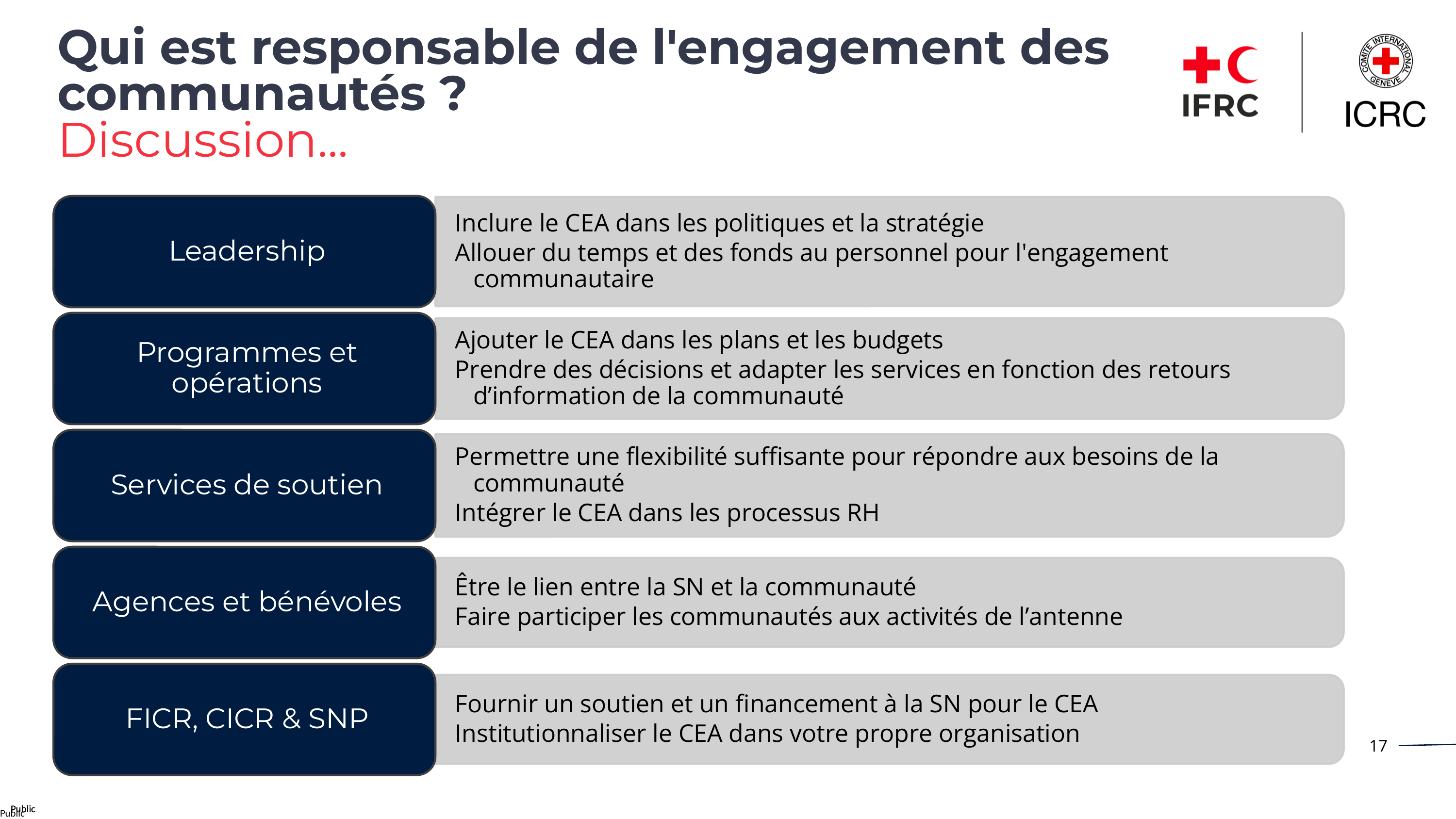

Qui est responsable de l'engagement des communautés ?
Discussion...
Inclure le CEA dans les politiques et la stratégie
Allouer du temps et des fonds au personnel pour l'engagement communautaire
Leadership
Ajouter le CEA dans les plans et les budgets
Prendre des décisions et adapter les services en fonction des retours d’information de la communauté
Programmes et opérations
Permettre une flexibilité suffisante pour répondre aux besoins de la communauté
Intégrer le CEA dans les processus RH
Services de soutien
Être le lien entre la SN et la communauté
Faire participer les communautés aux activités de l’antenne
Agences et bénévoles
Fournir un soutien et un financement à la SN pour le CEA
Institutionnaliser le CEA dans votre propre organisation
FICR, CICR & SNP